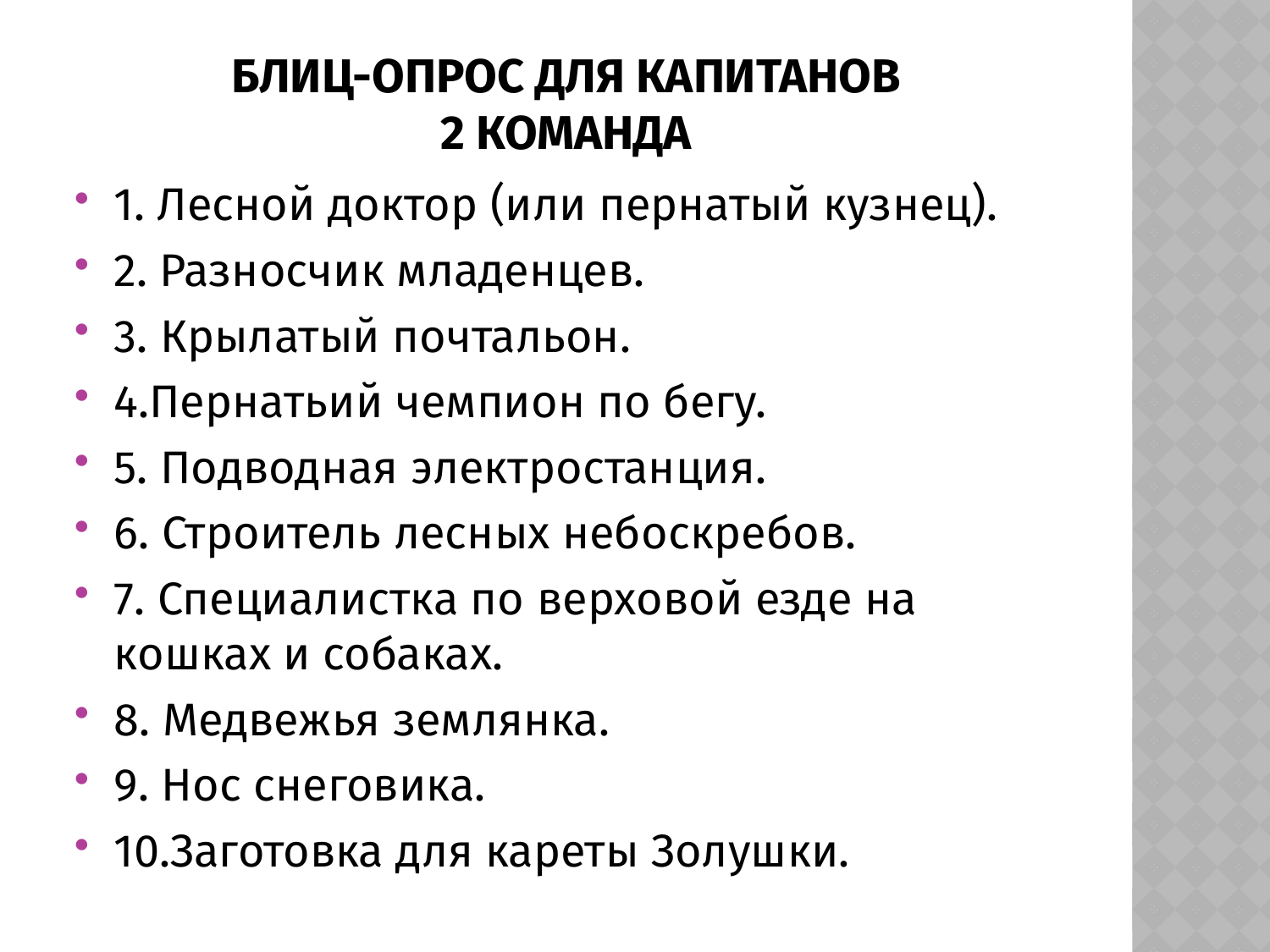

# Блиц-опрос для капитанов 2 команда
1. Лесной доктор (или пернатый кузнец).
2. Разносчик младенцев.
3. Крылатый почтальон.
4.Пернатьий чемпион по бегу.
5. Подводная электростанция.
6. Строитель лесных небоскребов.
7. Специалистка по верховой езде на кошках и собаках.
8. Медвежья землянка.
9. Нос снеговика.
10.Заготовка для кареты Золушки.